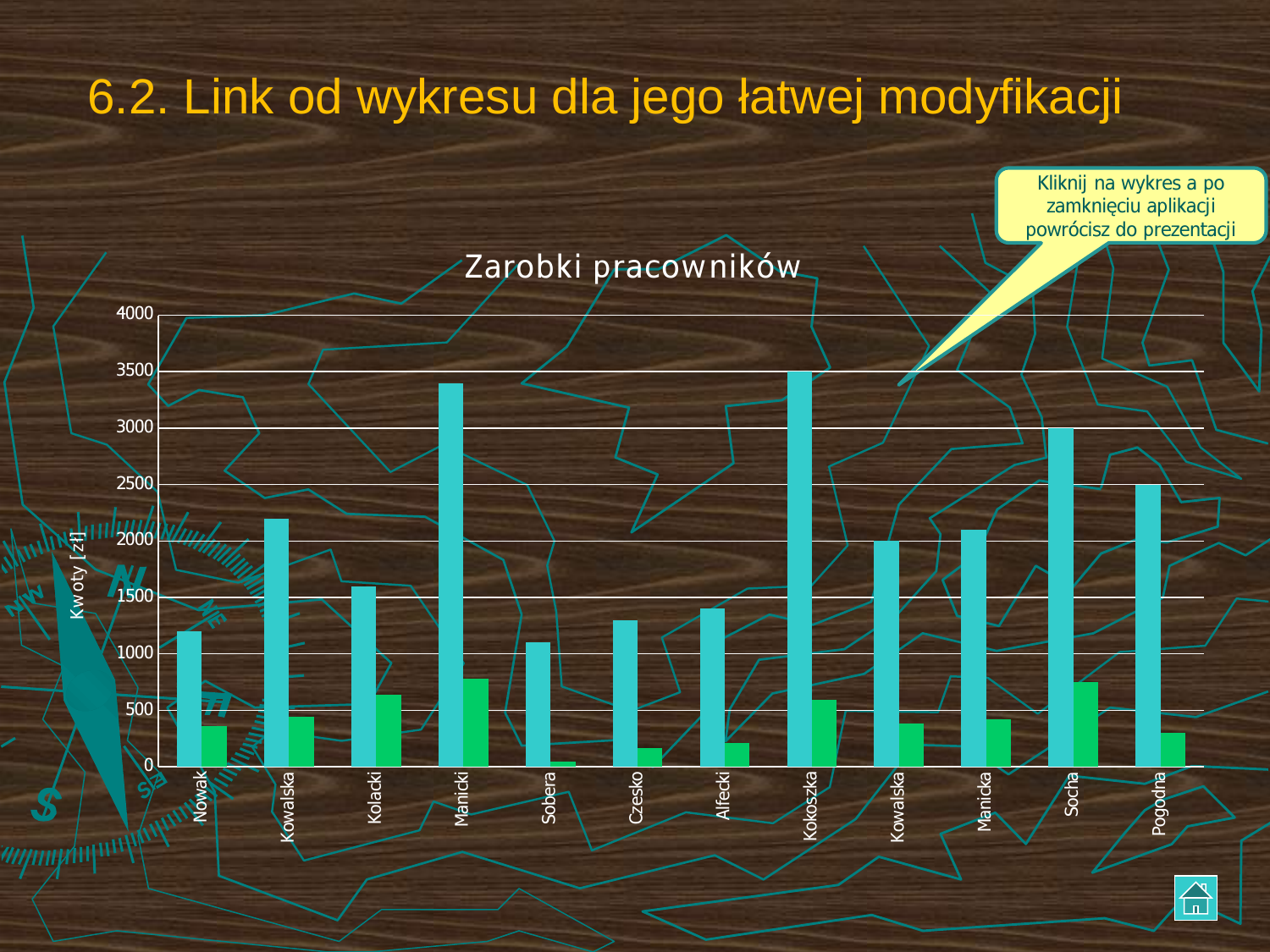

6.2. Link od wykresu dla jego łatwej modyfikacji
Kliknij na wykres a po zamknięciu aplikacji powrócisz do prezentacji

### Chart: Zarobki pracowników

| Category | Pensja | premia zł |
|---|---|---|
| Nowak | 1200.0 | 360.0 |
| Kowalska | 2200.0 | 440.0 |
| Kolacki | 1600.0 | 640.0 |
| Manicki | 3400.0 | 782.0 |
| Sobera | 1100.0 | 44.0 |
| Czesko | 1300.0 | 169.0 |
| Alfecki | 1400.0 | 210.0 |
| Kokoszka | 3500.0 | 595.0 |
| Kowalska | 2000.0 | 380.0 |
| Manicka | 2100.0 | 420.0 |
| Socha | 3000.0 | 750.0 |
| Pogodna | 2500.0 | 300.0 |